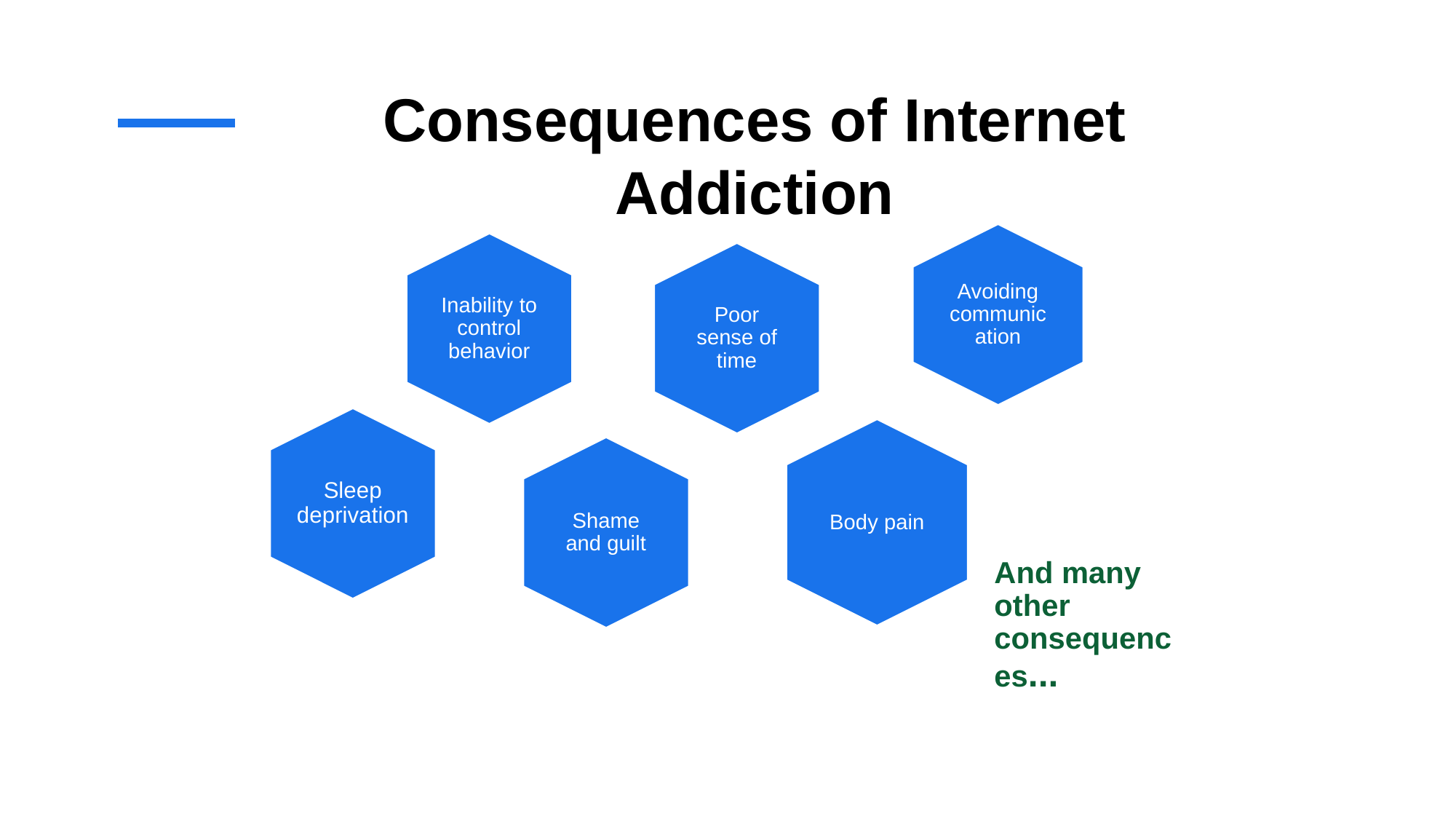

# Consequences of Internet Addiction

Avoiding communication

Inability to control behavior
Poor sense of time

Sleep deprivation

Body pain
Shame and guilt

And many other consequences...